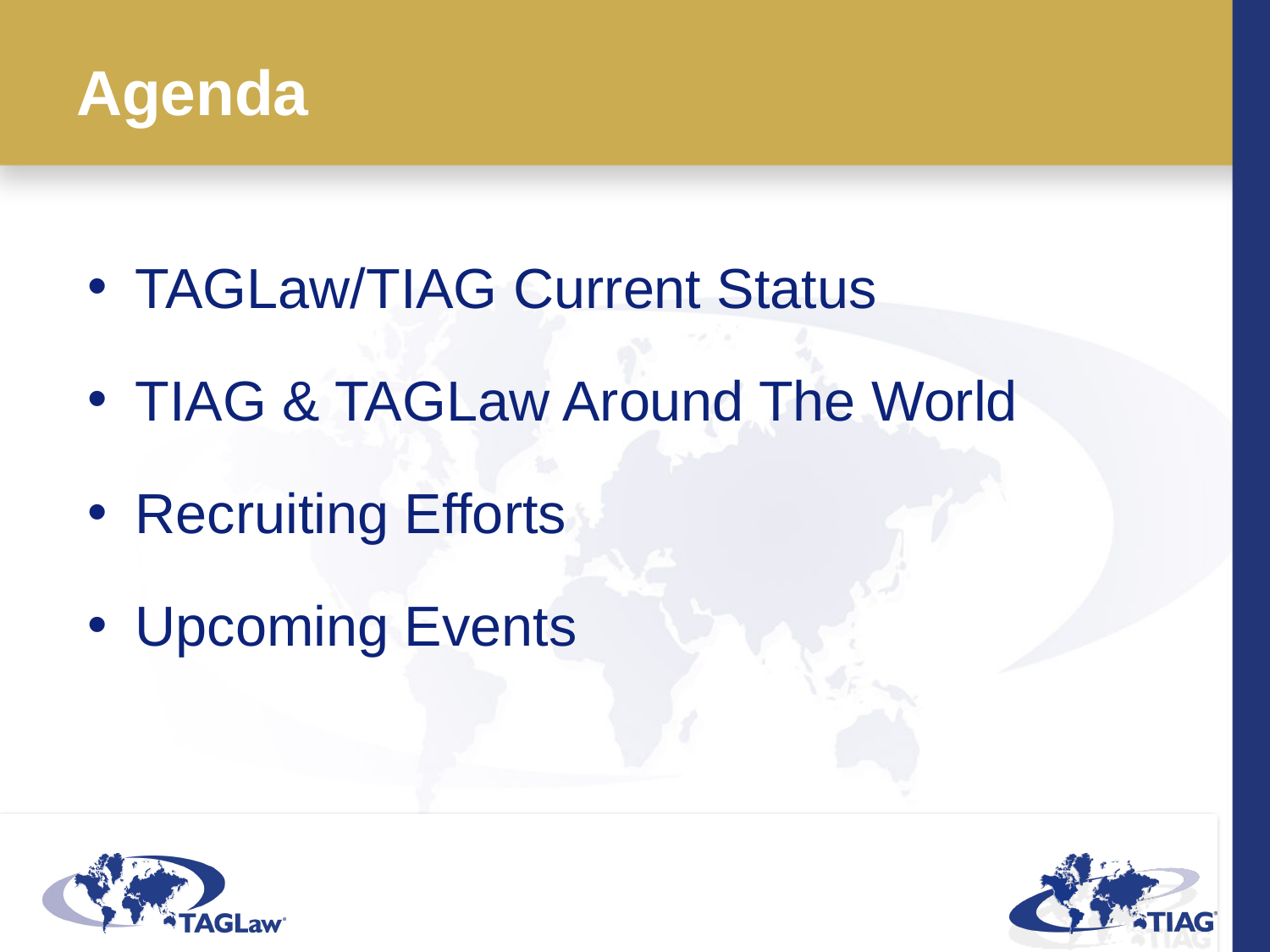

# Agenda
TAGLaw/TIAG Current Status
TIAG & TAGLaw Around The World
Recruiting Efforts
Upcoming Events